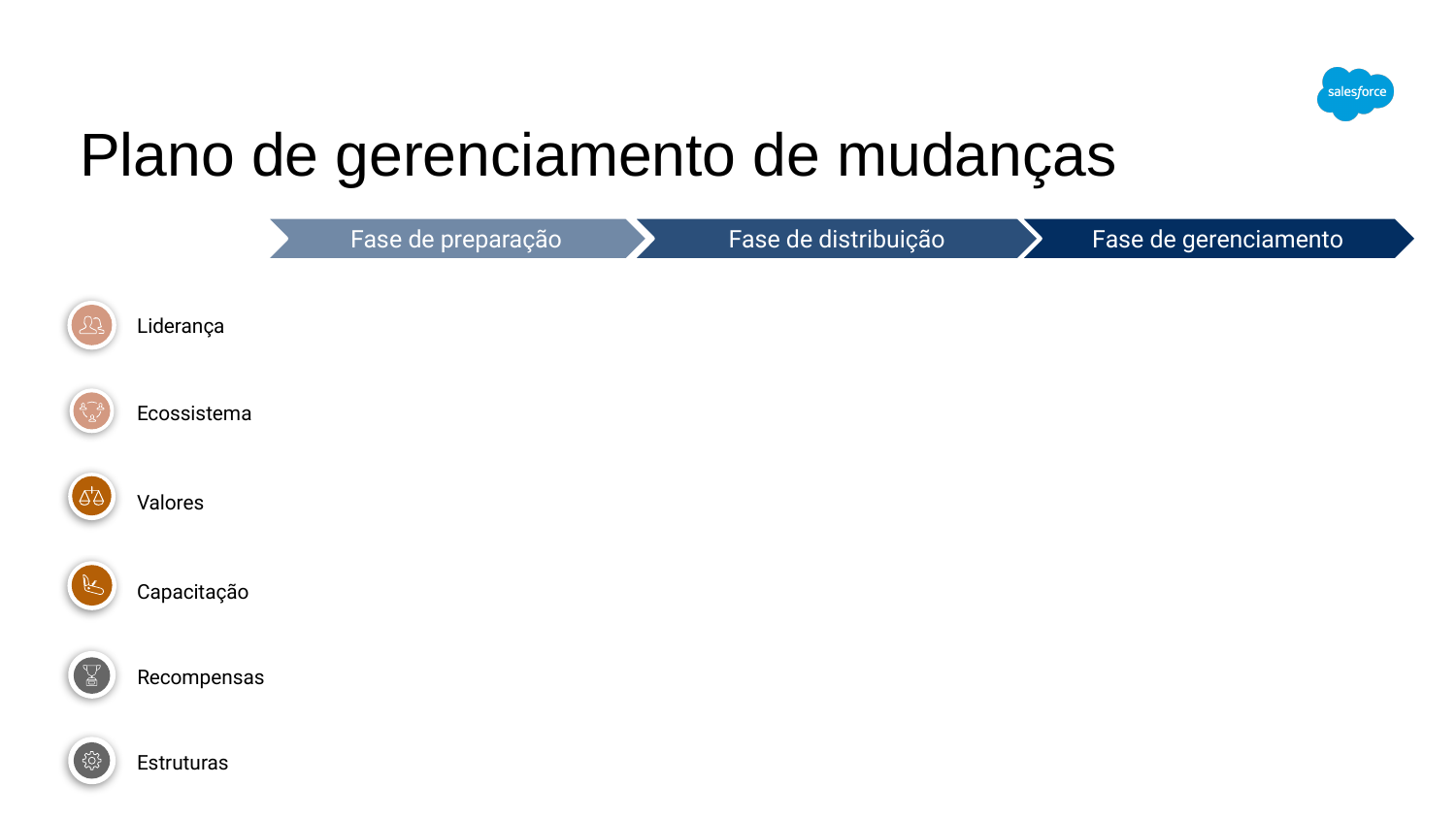

Plano de gerenciamento de mudanças
Fase de preparação
Fase de distribuição
Fase de gerenciamento
Liderança

Ecossistema
d

Valores

Capacitação

Recompensas

Estruturas